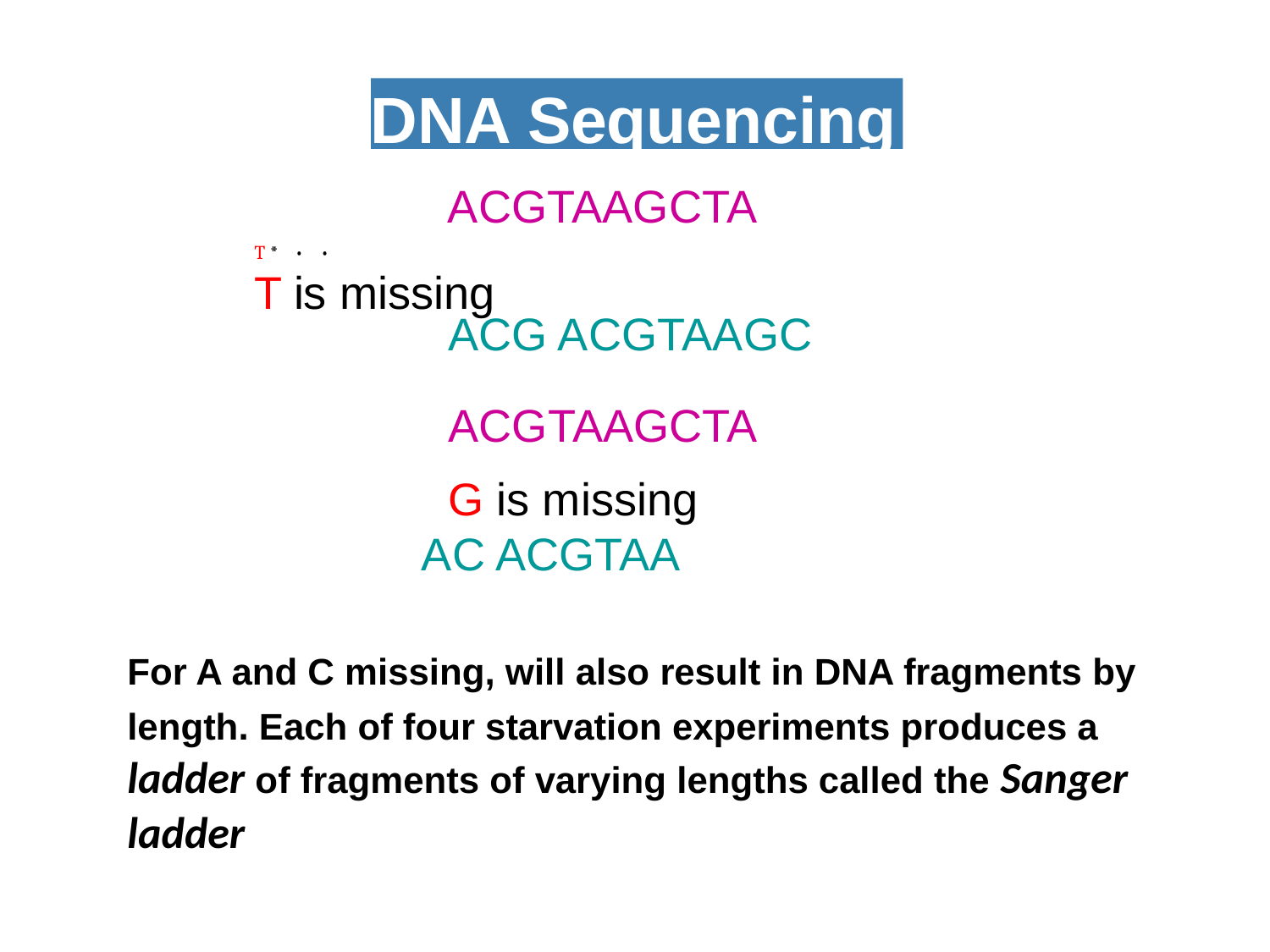

DNA Sequencing
ACGTAAGCTA
T *    •    •
T is missing
ACG ACGTAAGC
ACGTAAGCTA
G is missing
AC ACGTAA
For A and C missing, will also result in DNA fragments by length. Each of four starvation experiments produces a ladder of fragments of varying lengths called the Sanger ladder